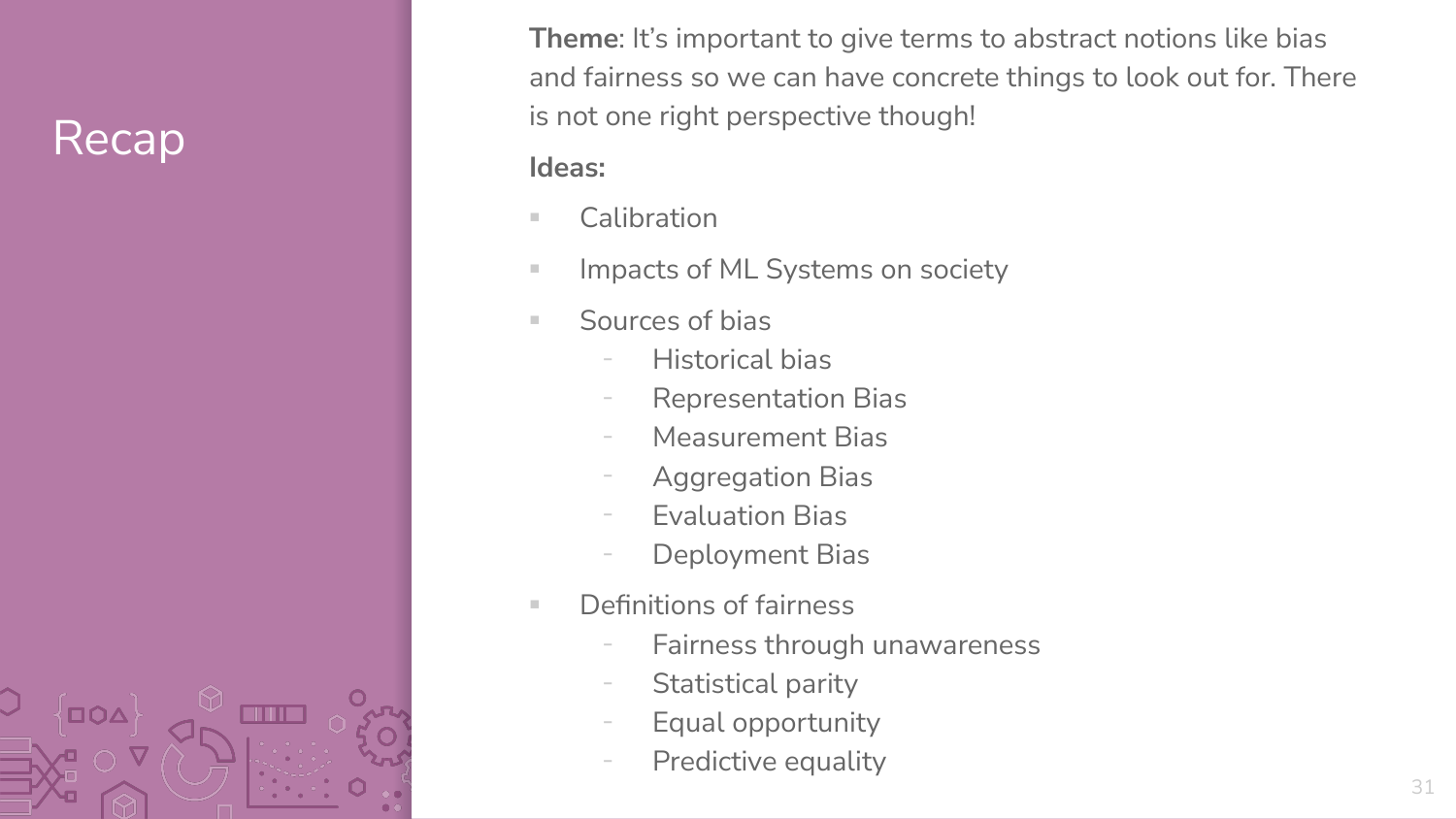

Theme: It’s important to give terms to abstract notions like bias and fairness so we can have concrete things to look out for. There is not one right perspective though!
Ideas:
Calibration
Impacts of ML Systems on society
Sources of bias
Historical bias
Representation Bias
Measurement Bias
Aggregation Bias
Evaluation Bias
Deployment Bias
Definitions of fairness
Fairness through unawareness
Statistical parity
Equal opportunity
Predictive equality

# Recap
31